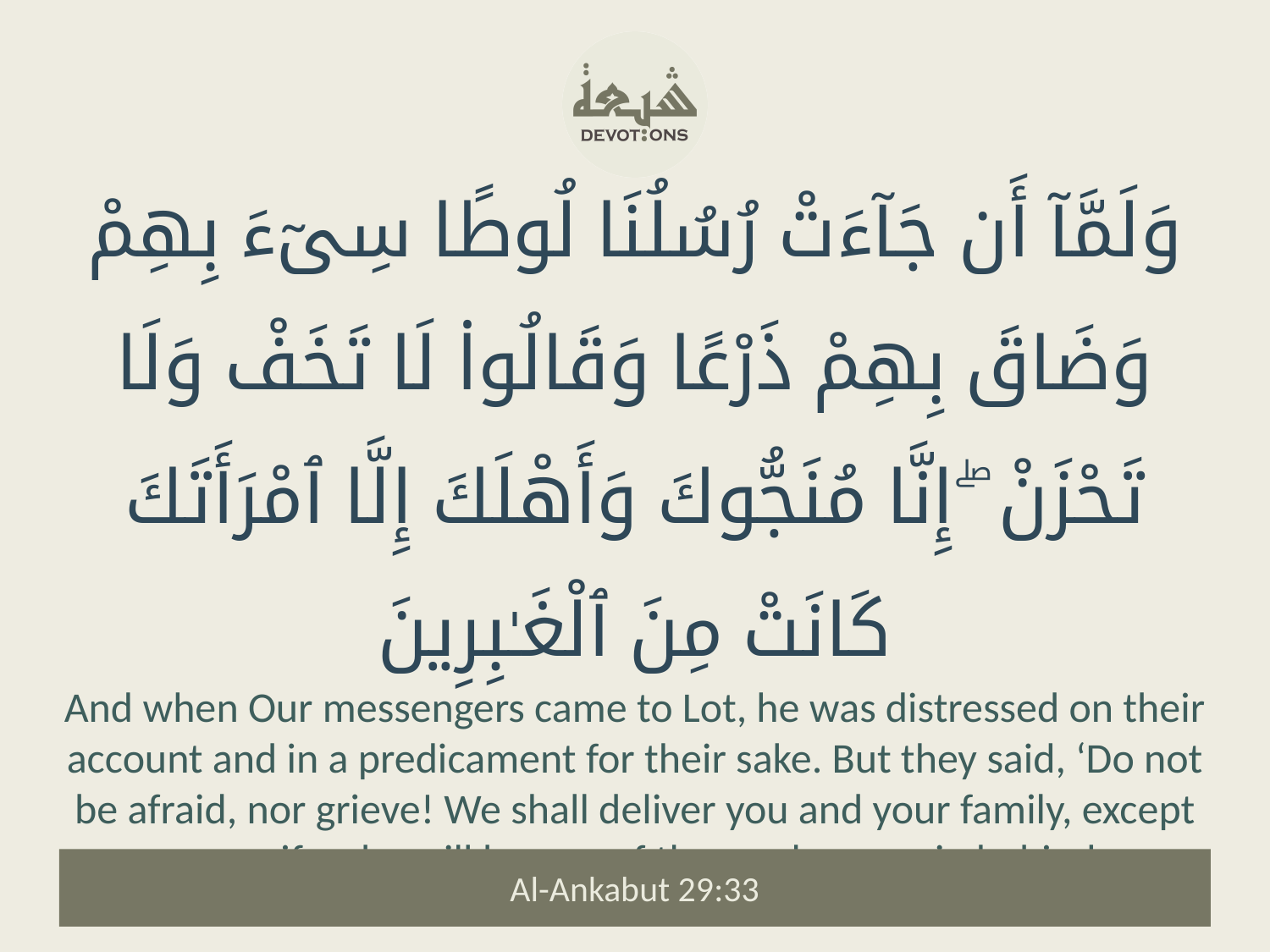

وَلَمَّآ أَن جَآءَتْ رُسُلُنَا لُوطًا سِىٓءَ بِهِمْ وَضَاقَ بِهِمْ ذَرْعًا وَقَالُوا۟ لَا تَخَفْ وَلَا تَحْزَنْ ۖ إِنَّا مُنَجُّوكَ وَأَهْلَكَ إِلَّا ٱمْرَأَتَكَ كَانَتْ مِنَ ٱلْغَـٰبِرِينَ
And when Our messengers came to Lot, he was distressed on their account and in a predicament for their sake. But they said, ‘Do not be afraid, nor grieve! We shall deliver you and your family, except your wife: she will be one of those who remain behind.
Al-Ankabut 29:33